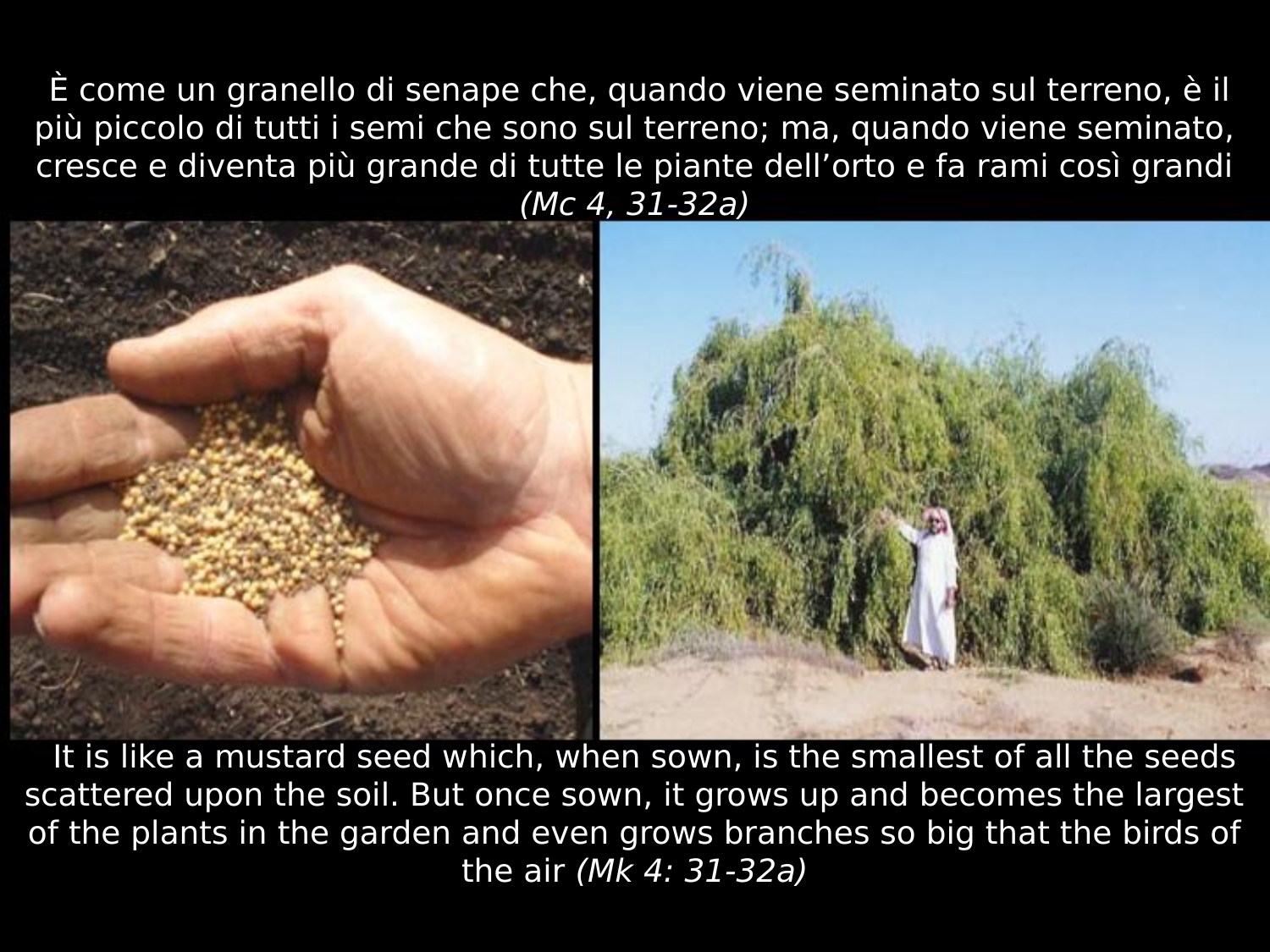

È come un granello di senape che, quando viene seminato sul terreno, è il più piccolo di tutti i semi che sono sul terreno; ma, quando viene seminato, cresce e diventa più grande di tutte le piante dell’orto e fa rami così grandi (Mc 4, 31-32a)
  It is like a mustard seed which, when sown, is the smallest of all the seeds scattered upon the soil. But once sown, it grows up and becomes the largest of the plants in the garden and even grows branches so big that the birds of the air (Mk 4: 31-32a)